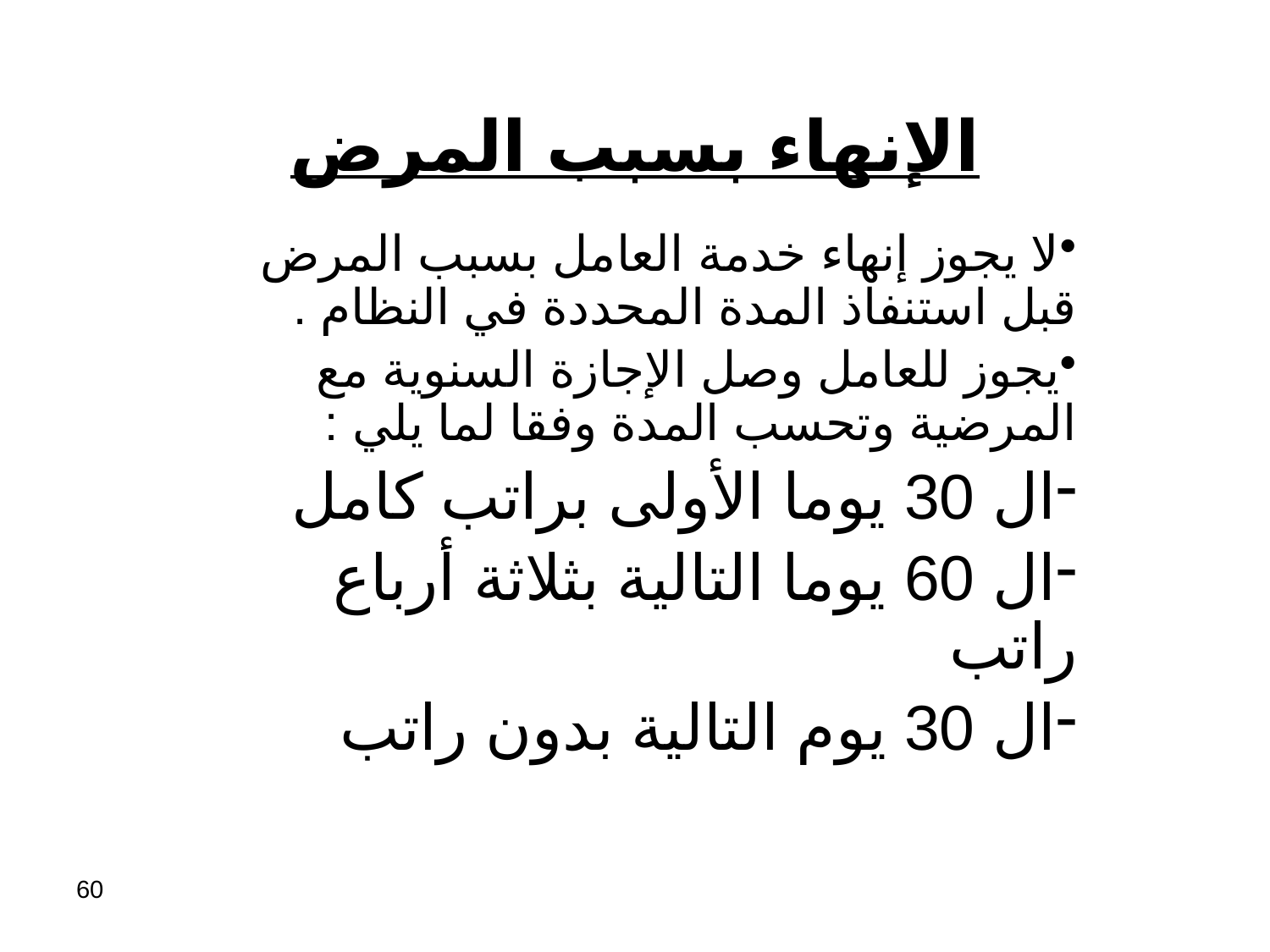

# الإنهاء بسبب المرض
لا يجوز إنهاء خدمة العامل بسبب المرض قبل استنفاذ المدة المحددة في النظام .
يجوز للعامل وصل الإجازة السنوية مع المرضية وتحسب المدة وفقا لما يلي :
ال 30 يوما الأولى براتب كامل
ال 60 يوما التالية بثلاثة أرباع راتب
ال 30 يوم التالية بدون راتب
60